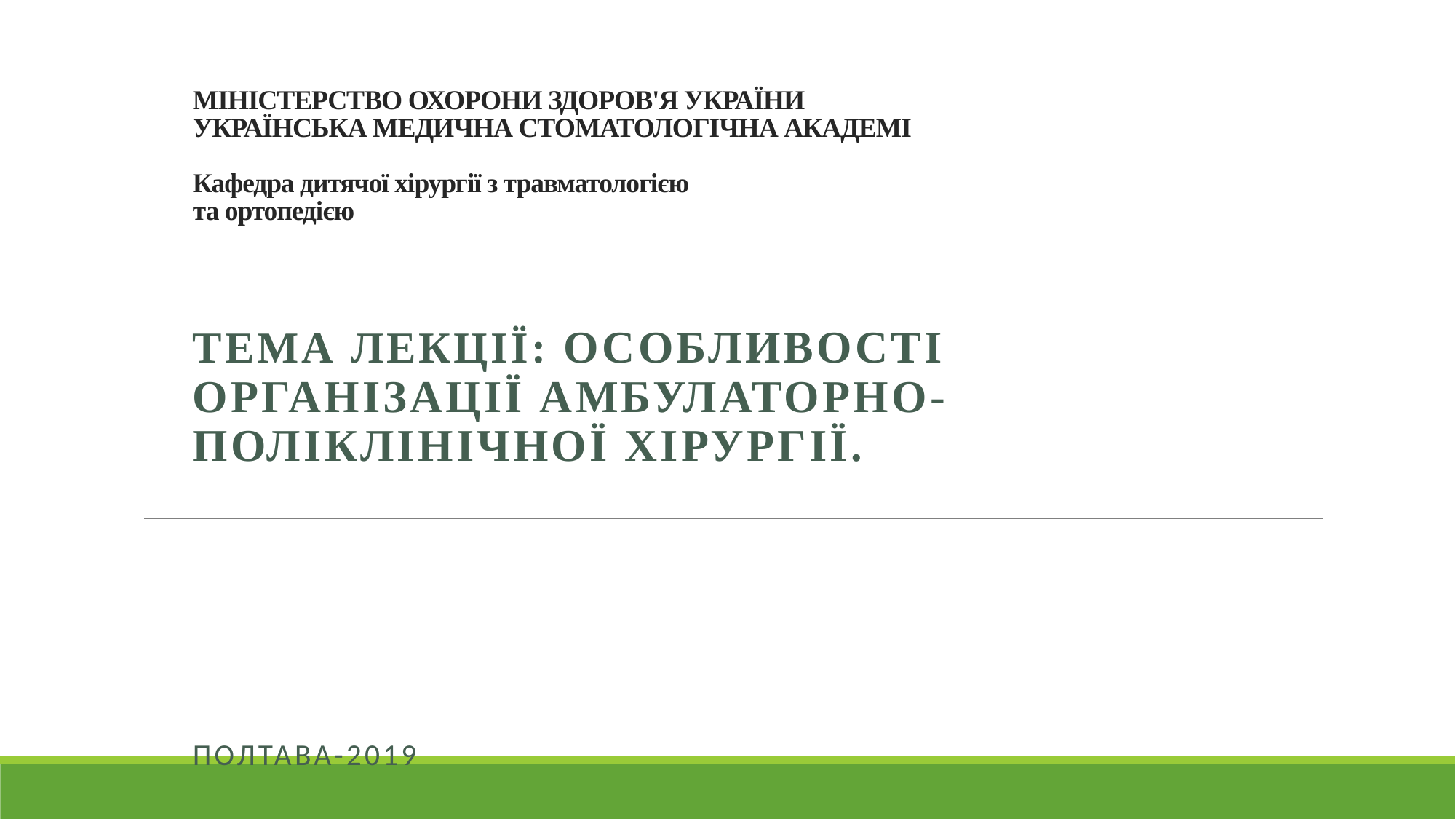

# МІНІСТЕРСТВО ОХОРОНИ ЗДОРОВ'Я УКРАЇНИ УКРАЇНСЬКА МЕДИЧНА СТОМАТОЛОГІЧНА АКАДЕМІ   Кафедра дитячої хірургії з травматологією та ортопедією
ТЕМА ЛЕКЦІЇ: Особливості організації амбулаторно-поліклінічної хірургії.

ПОЛТАВА-2019